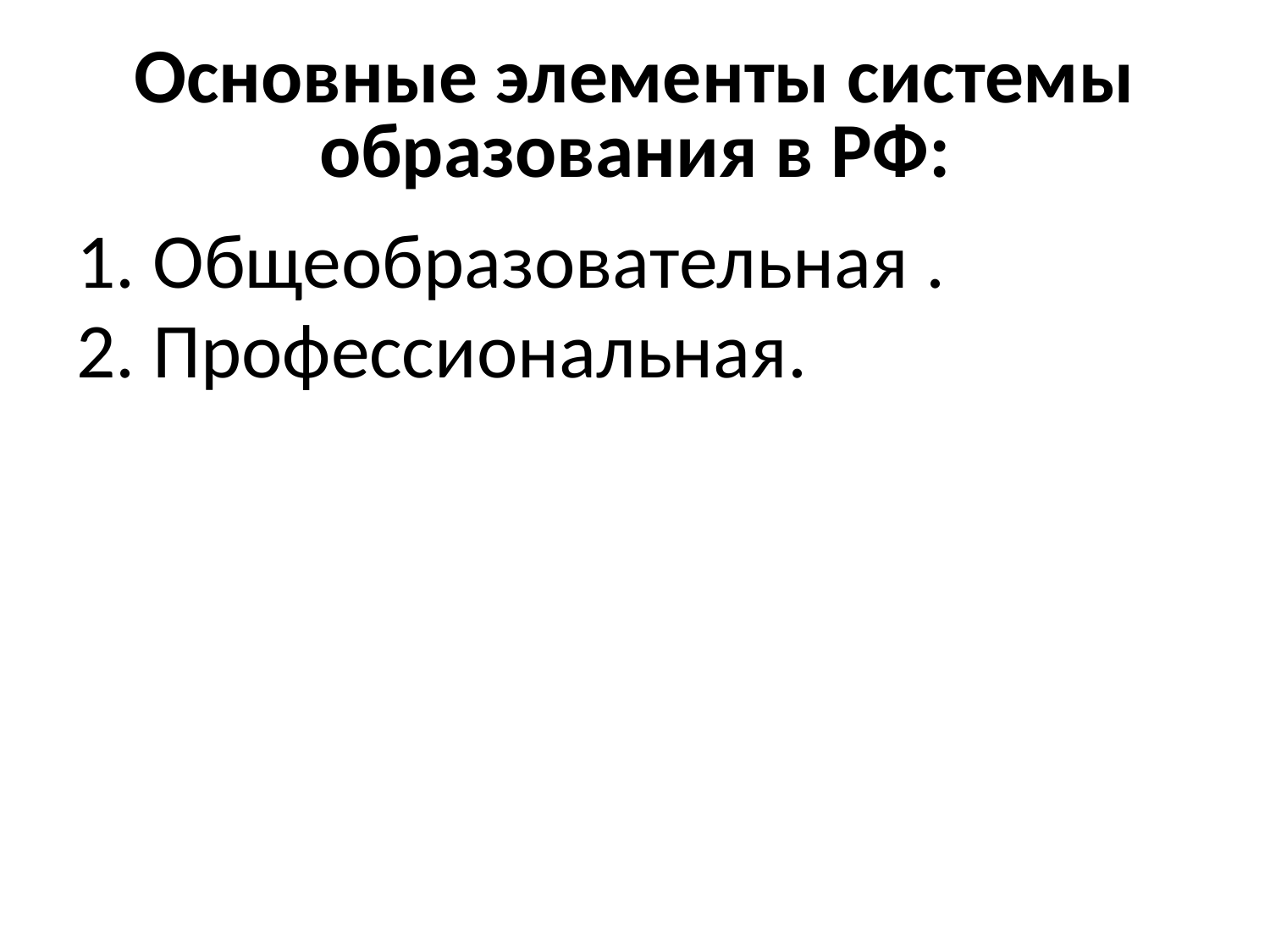

# Основные элементы системы образования в РФ:
1. Общеобразовательная .
2. Профессиональная.